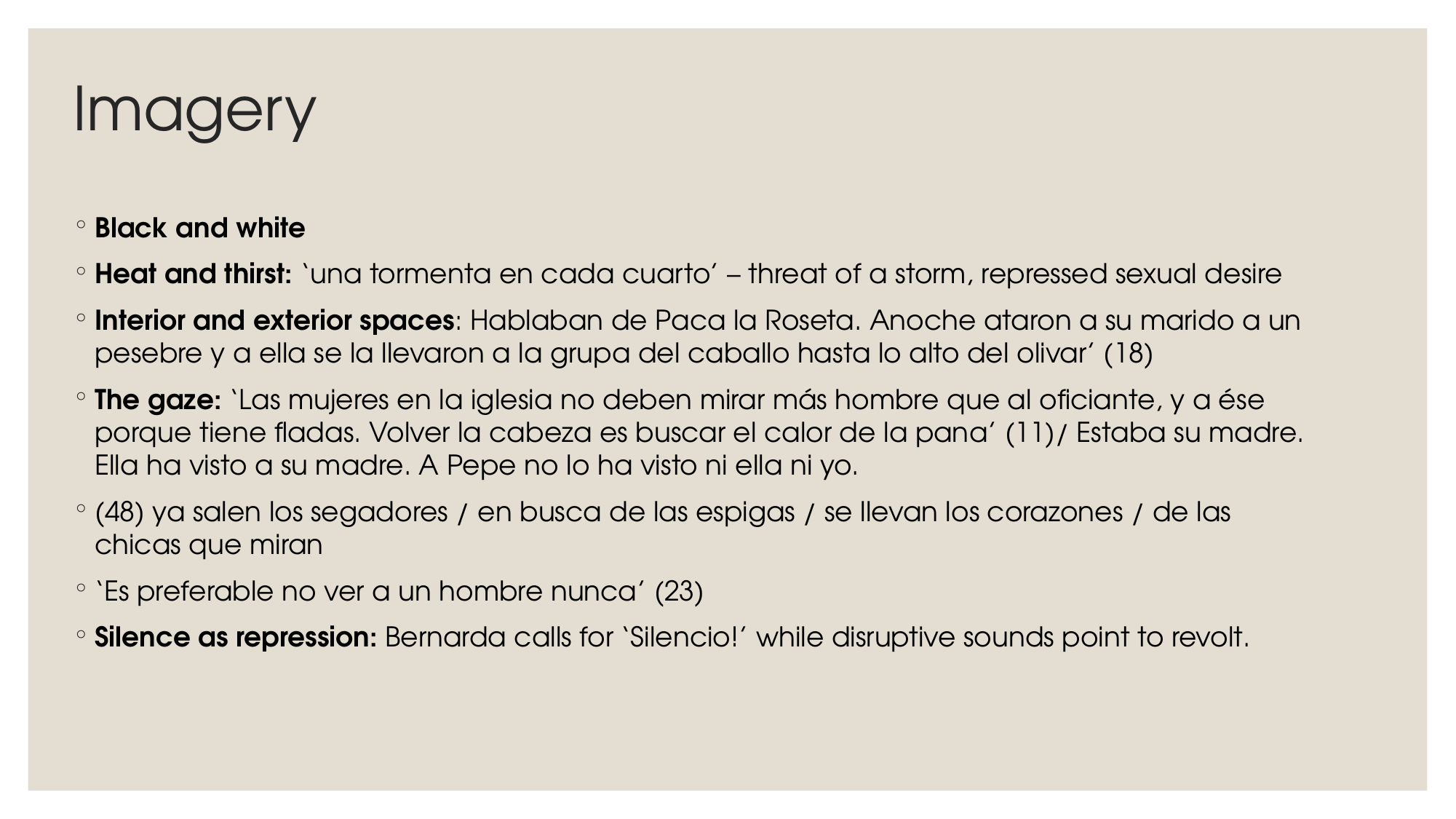

# Imagery
Black and white
Heat and thirst: ‘una tormenta en cada cuarto’ – threat of a storm, repressed sexual desire
Interior and exterior spaces: Hablaban de Paca la Roseta. Anoche ataron a su marido a un pesebre y a ella se la llevaron a la grupa del caballo hasta lo alto del olivar’ (18)
The gaze: ‘Las mujeres en la iglesia no deben mirar más hombre que al oficiante, y a ése porque tiene fladas. Volver la cabeza es buscar el calor de la pana’ (11)/ Estaba su madre. Ella ha visto a su madre. A Pepe no lo ha visto ni ella ni yo.
(48) ya salen los segadores / en busca de las espigas / se llevan los corazones / de las chicas que miran
‘Es preferable no ver a un hombre nunca’ (23)
Silence as repression: Bernarda calls for ‘Silencio!’ while disruptive sounds point to revolt.